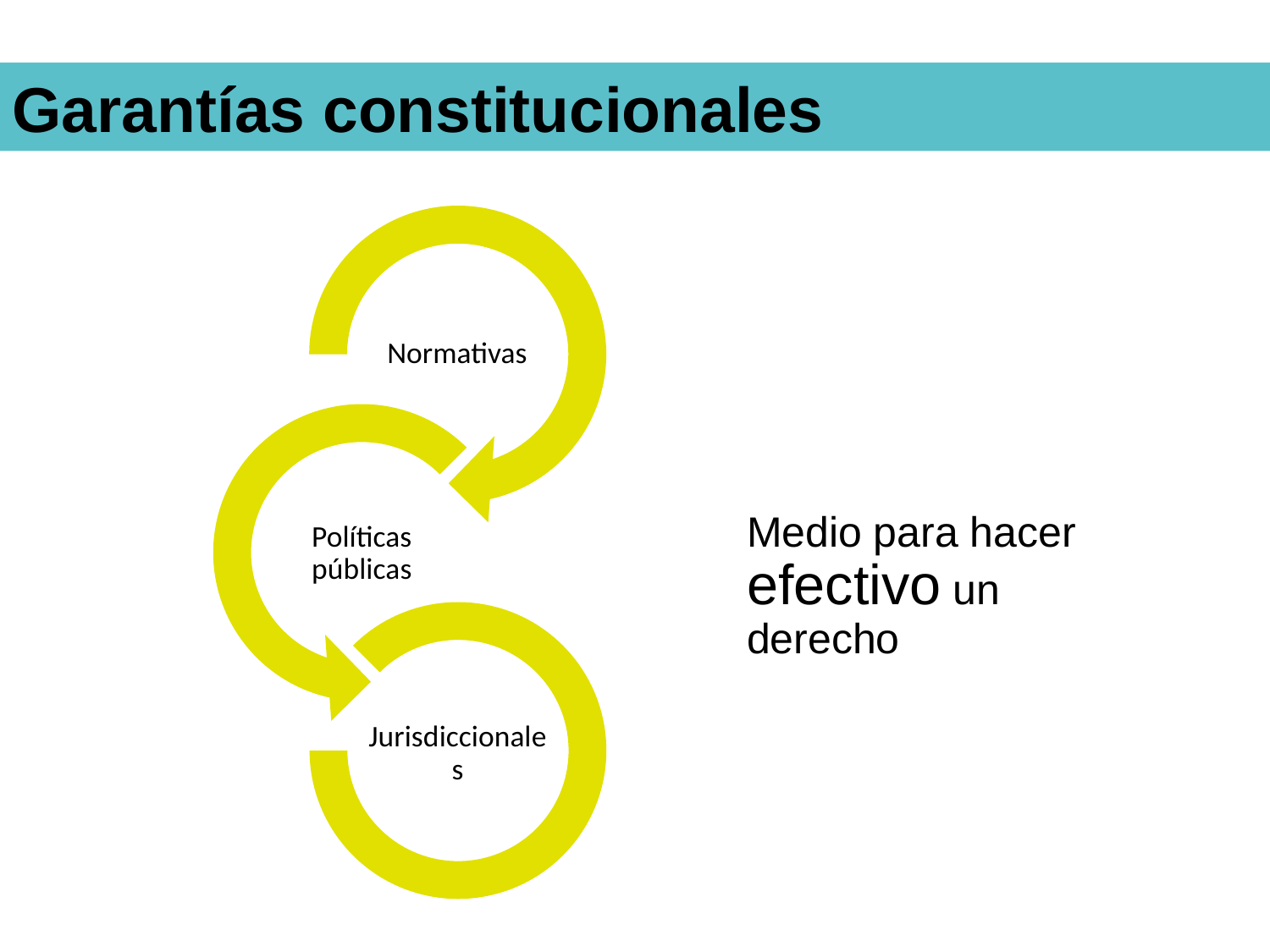

Garantías constitucionales
Normativas
Políticas públicas
Jurisdiccionales

Medio para hacer efectivo un derecho